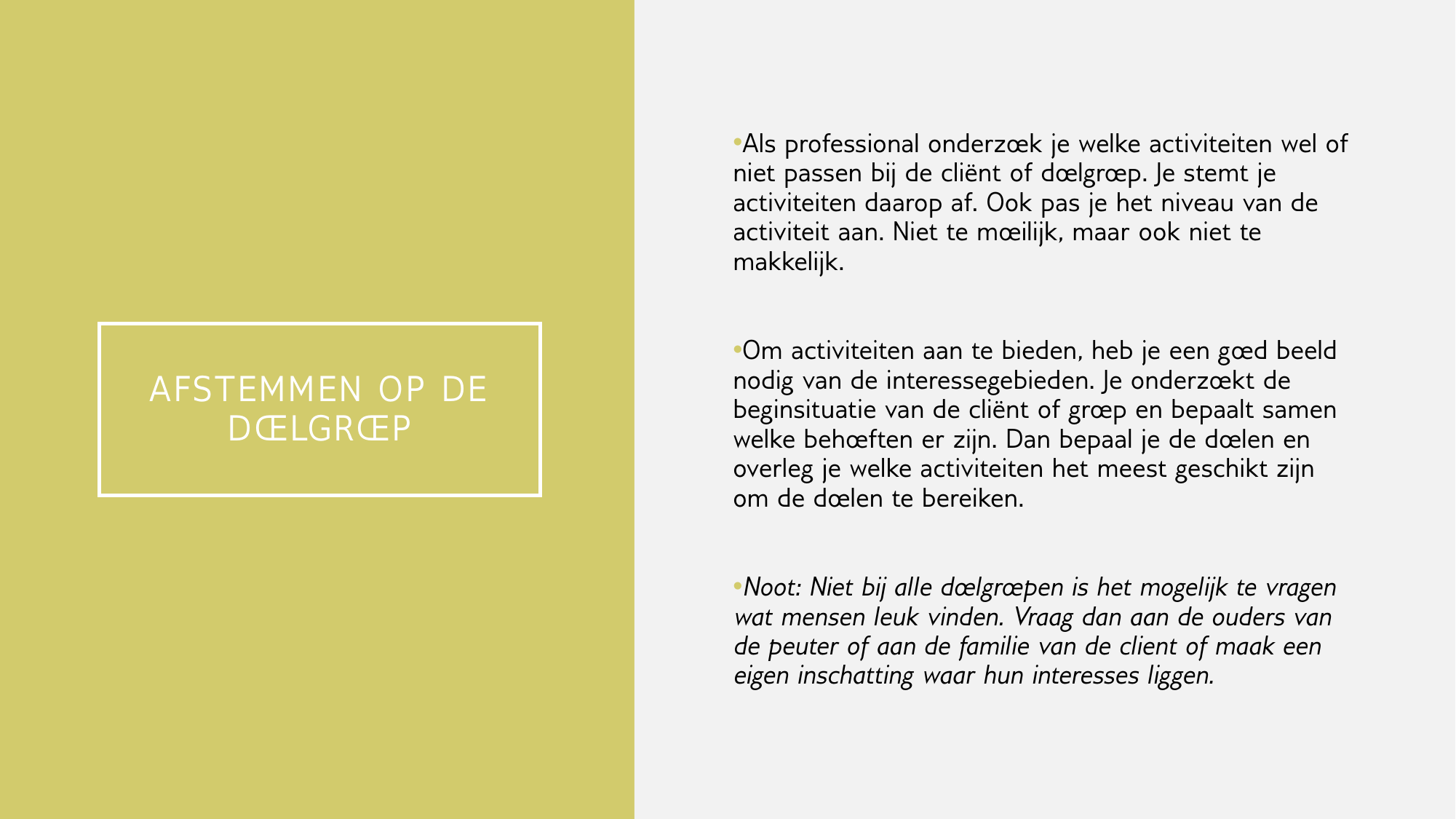

Als professional onderzoek je welke activiteiten wel of niet passen bij de cliënt of doelgroep. Je stemt je activiteiten daarop af. Ook pas je het niveau van de activiteit aan. Niet te moeilijk, maar ook niet te makkelijk.

Om activiteiten aan te bieden, heb je een goed beeld nodig van de interessegebieden. Je onderzoekt de beginsituatie van de cliënt of groep en bepaalt samen welke behoeften er zijn. Dan bepaal je de doelen en overleg je welke activiteiten het meest geschikt zijn om de doelen te bereiken.

Noot: Niet bij alle doelgroepen is het mogelijk te vragen wat mensen leuk vinden. Vraag dan aan de ouders van de peuter of aan de familie van de client of maak een eigen inschatting waar hun interesses liggen.
# Afstemmen op de doelgroep